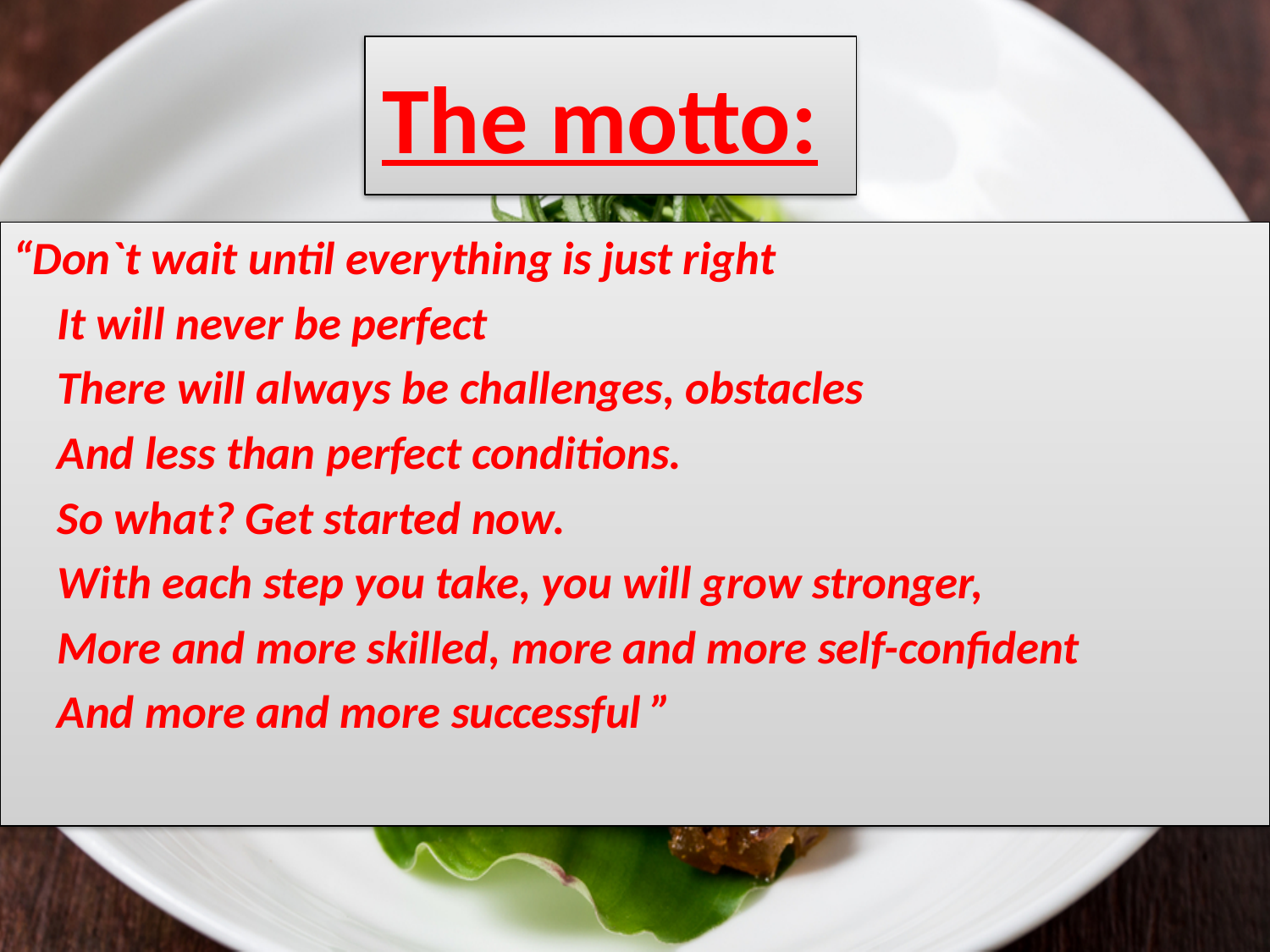

# The motto:
“Don`t wait until everything is just right
	It will never be perfect
		There will always be challenges, obstacles
			And less than perfect conditions.
				So what? Get started now.
			With each step you take, you will grow stronger,
		More and more skilled, more and more self-confident
	And more and more successful ”